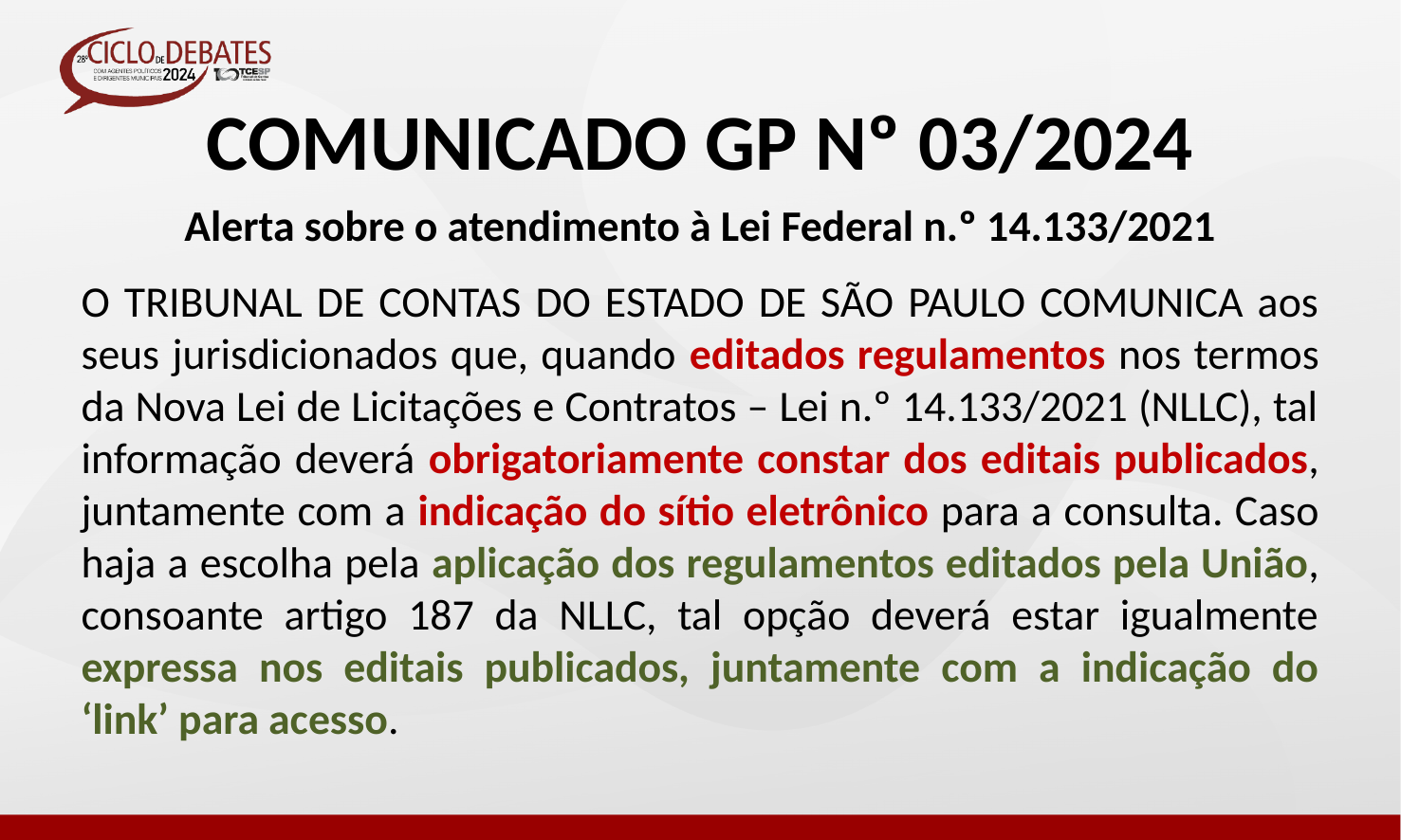

COMUNICADO GP Nº 03/2024
Alerta sobre o atendimento à Lei Federal n.º 14.133/2021
O TRIBUNAL DE CONTAS DO ESTADO DE SÃO PAULO COMUNICA aos seus jurisdicionados que, quando editados regulamentos nos termos da Nova Lei de Licitações e Contratos – Lei n.º 14.133/2021 (NLLC), tal informação deverá obrigatoriamente constar dos editais publicados, juntamente com a indicação do sítio eletrônico para a consulta. Caso haja a escolha pela aplicação dos regulamentos editados pela União, consoante artigo 187 da NLLC, tal opção deverá estar igualmente expressa nos editais publicados, juntamente com a indicação do ‘link’ para acesso.